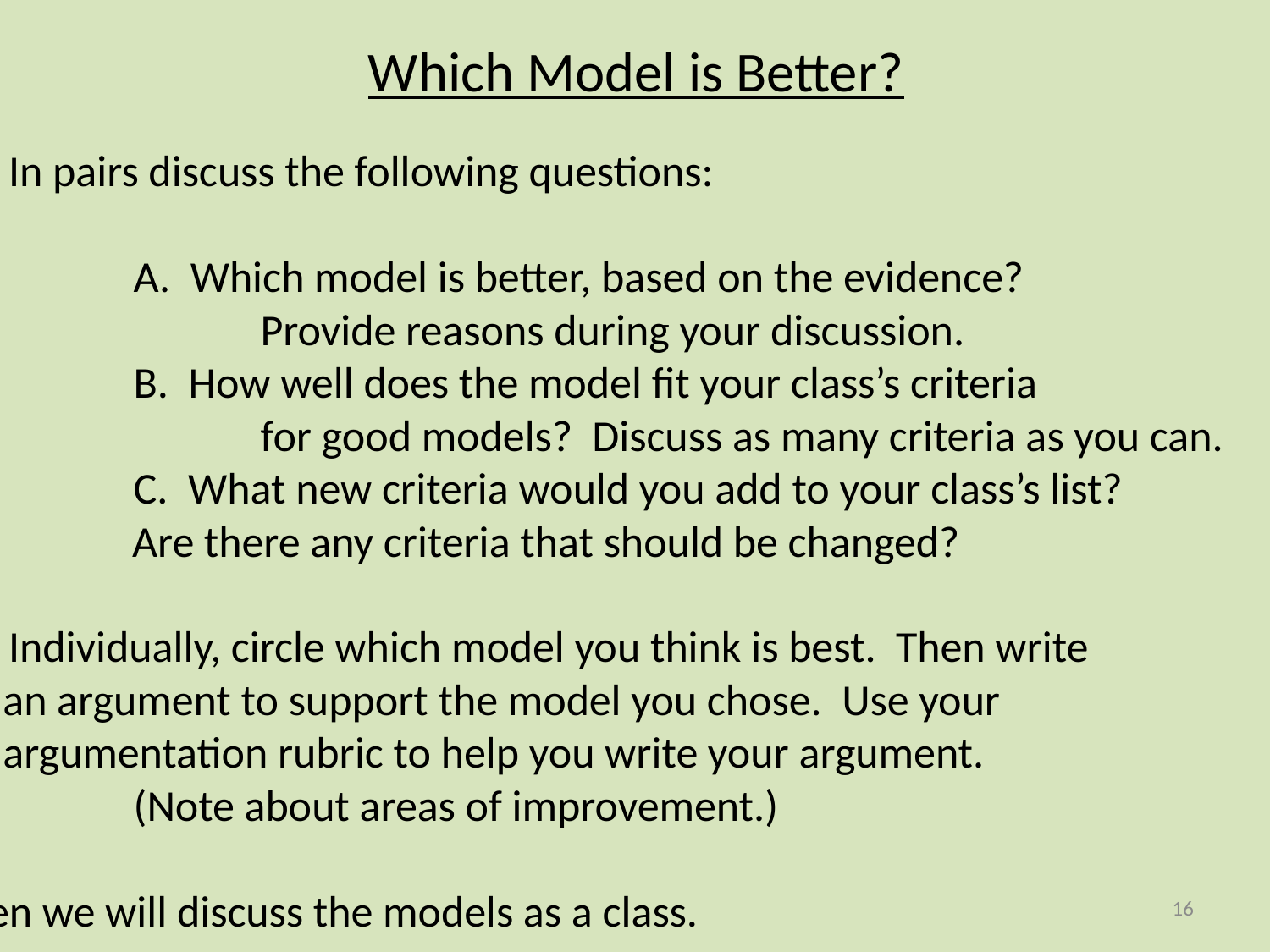

Which Model is Better?
16. In pairs discuss the following questions:

		A.  Which model is better, based on the evidence?
			Provide reasons during your discussion.
		B.  How well does the model fit your class’s criteria
			for good models?  Discuss as many criteria as you can.
       	C.  What new criteria would you add to your class’s list?
                   Are there any criteria that should be changed?

17. Individually, circle which model you think is best.  Then write
      an argument to support the model you chose.  Use your
      argumentation rubric to help you write your argument.
		(Note about areas of improvement.)

Then we will discuss the models as a class.
16